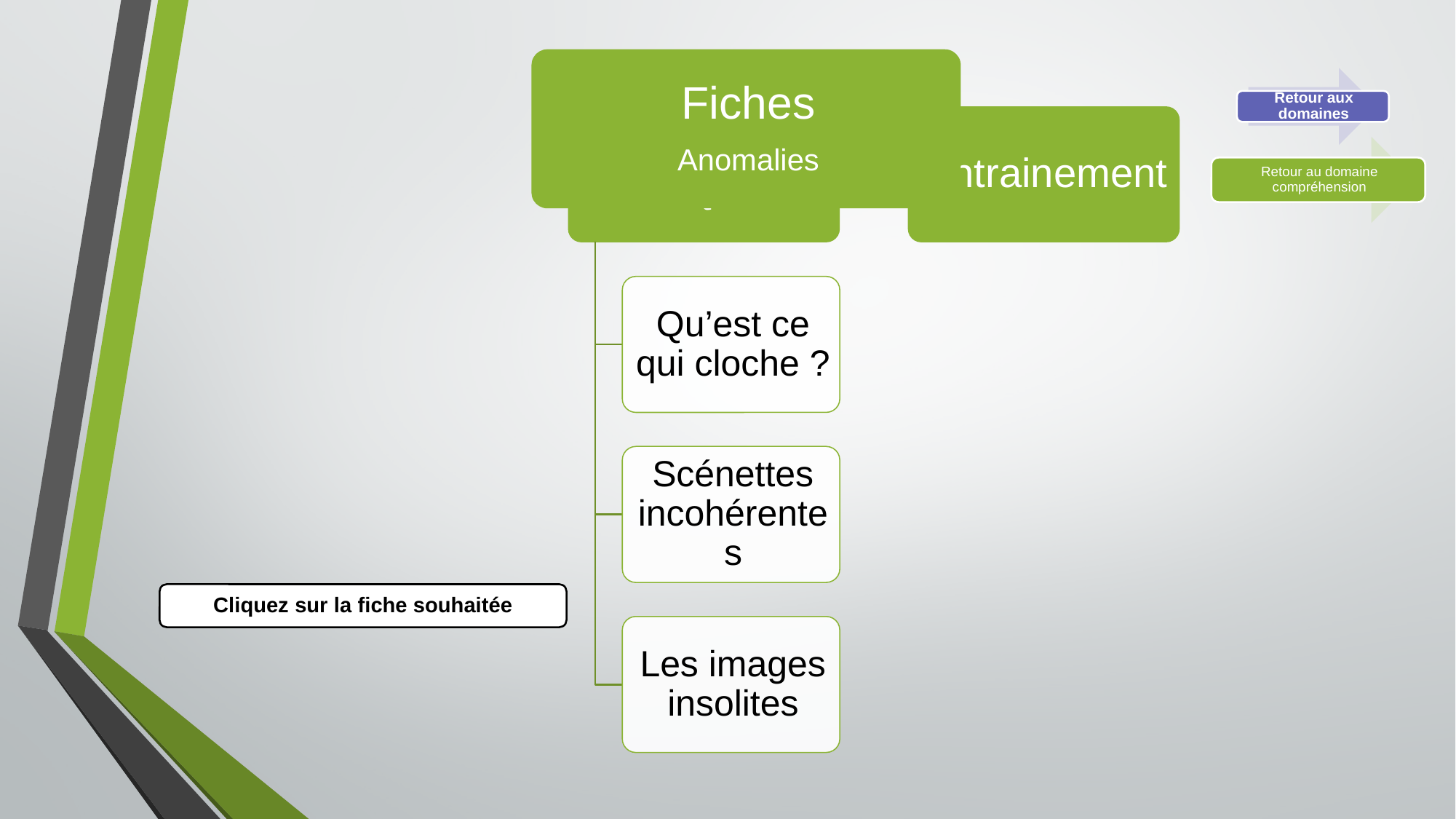

Fiches
Anomalies
Retour aux domaines
Renforcement
Qu’est ce qui cloche ?
Scénettes incohérentes
Les images insolites
Entrainement
Retour au domaine compréhension

Cliquez sur la fiche souhaitée